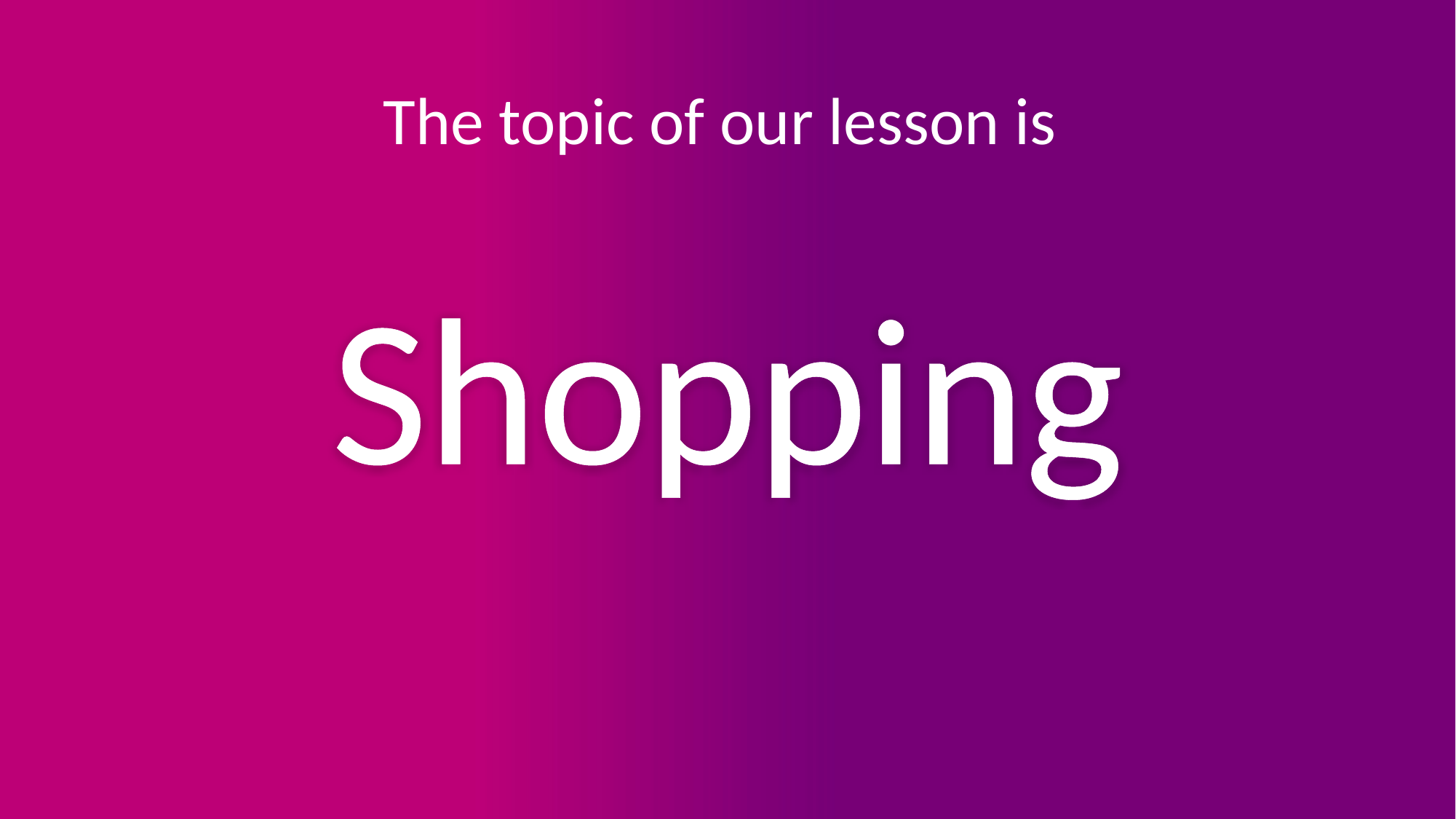

# The topic of our lesson is
Shopping